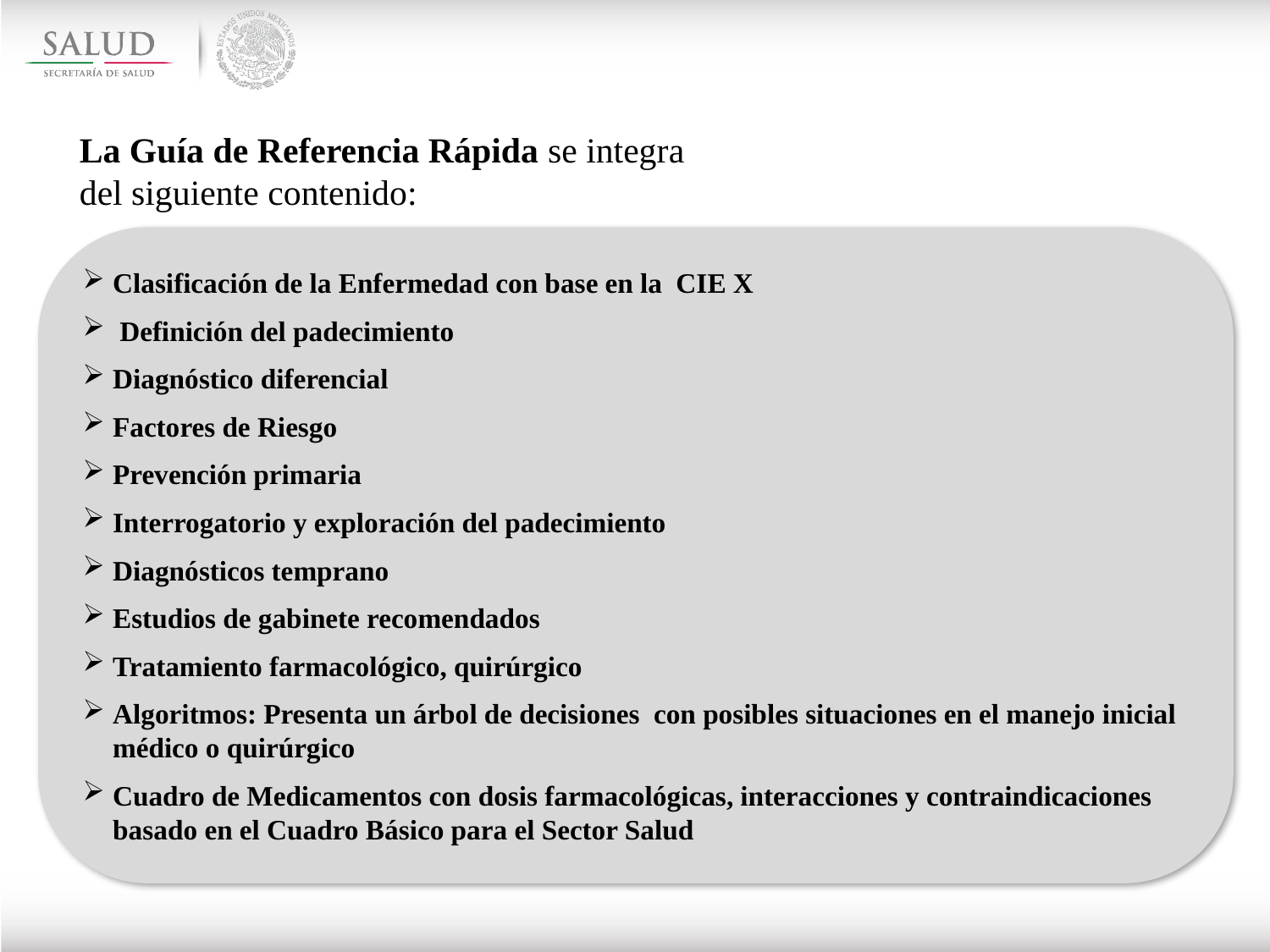

La Guía de Referencia Rápida se integra del siguiente contenido:
Clasificación de la Enfermedad con base en la  CIE X
 Definición del padecimiento
Diagnóstico diferencial
Factores de Riesgo
Prevención primaria
Interrogatorio y exploración del padecimiento
Diagnósticos temprano
Estudios de gabinete recomendados
Tratamiento farmacológico, quirúrgico
Algoritmos: Presenta un árbol de decisiones  con posibles situaciones en el manejo inicial médico o quirúrgico
Cuadro de Medicamentos con dosis farmacológicas, interacciones y contraindicaciones basado en el Cuadro Básico para el Sector Salud